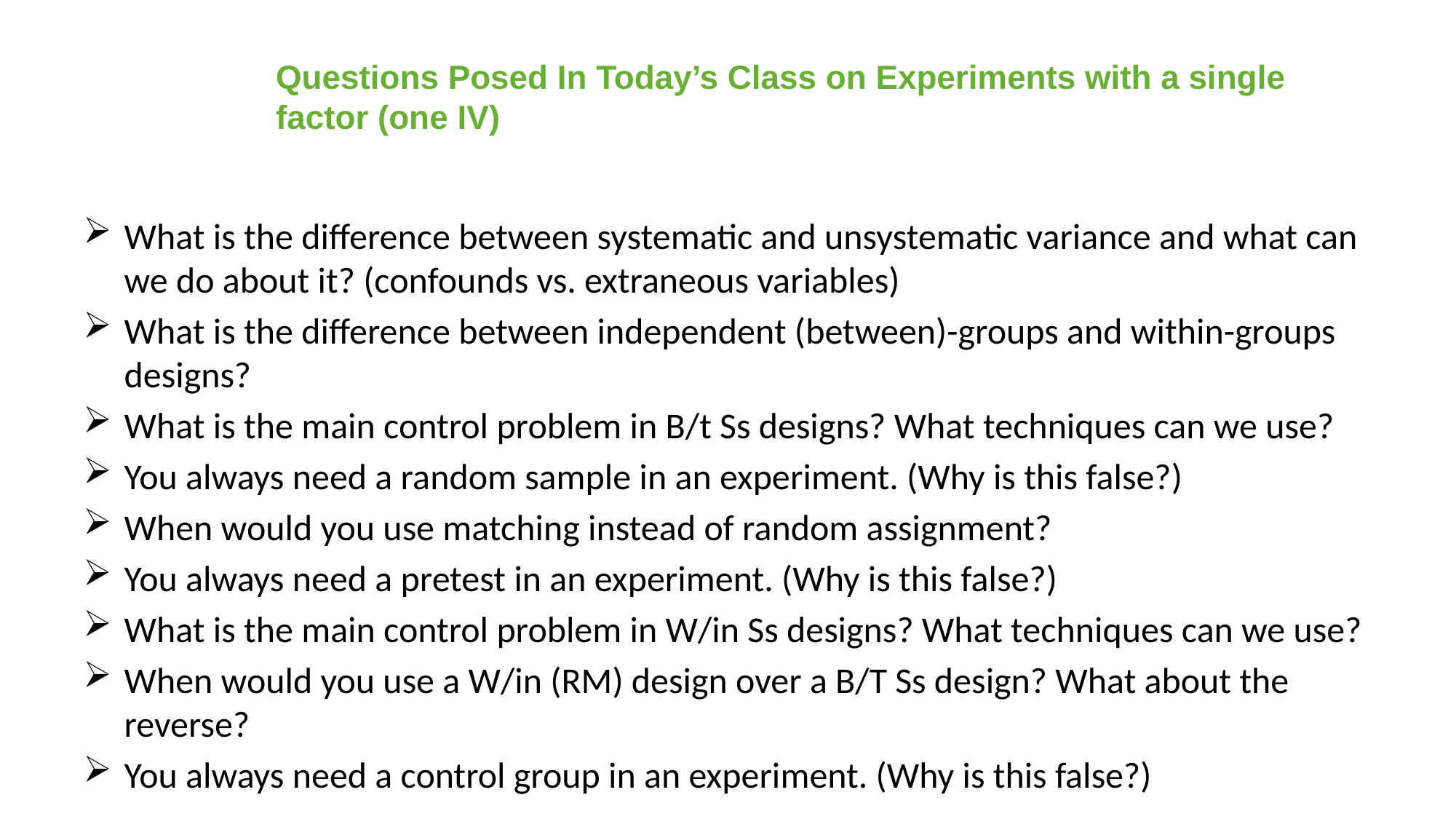

# Questions Posed In Today’s Class on Experiments with a single factor (one IV)
What is the difference between systematic and unsystematic variance and what can we do about it? (confounds vs. extraneous variables)
What is the difference between independent (between)-groups and within-groups designs?
What is the main control problem in B/t Ss designs? What techniques can we use?
You always need a random sample in an experiment. (Why is this false?)
When would you use matching instead of random assignment?
You always need a pretest in an experiment. (Why is this false?)
What is the main control problem in W/in Ss designs? What techniques can we use?
When would you use a W/in (RM) design over a B/T Ss design? What about the reverse?
You always need a control group in an experiment. (Why is this false?)